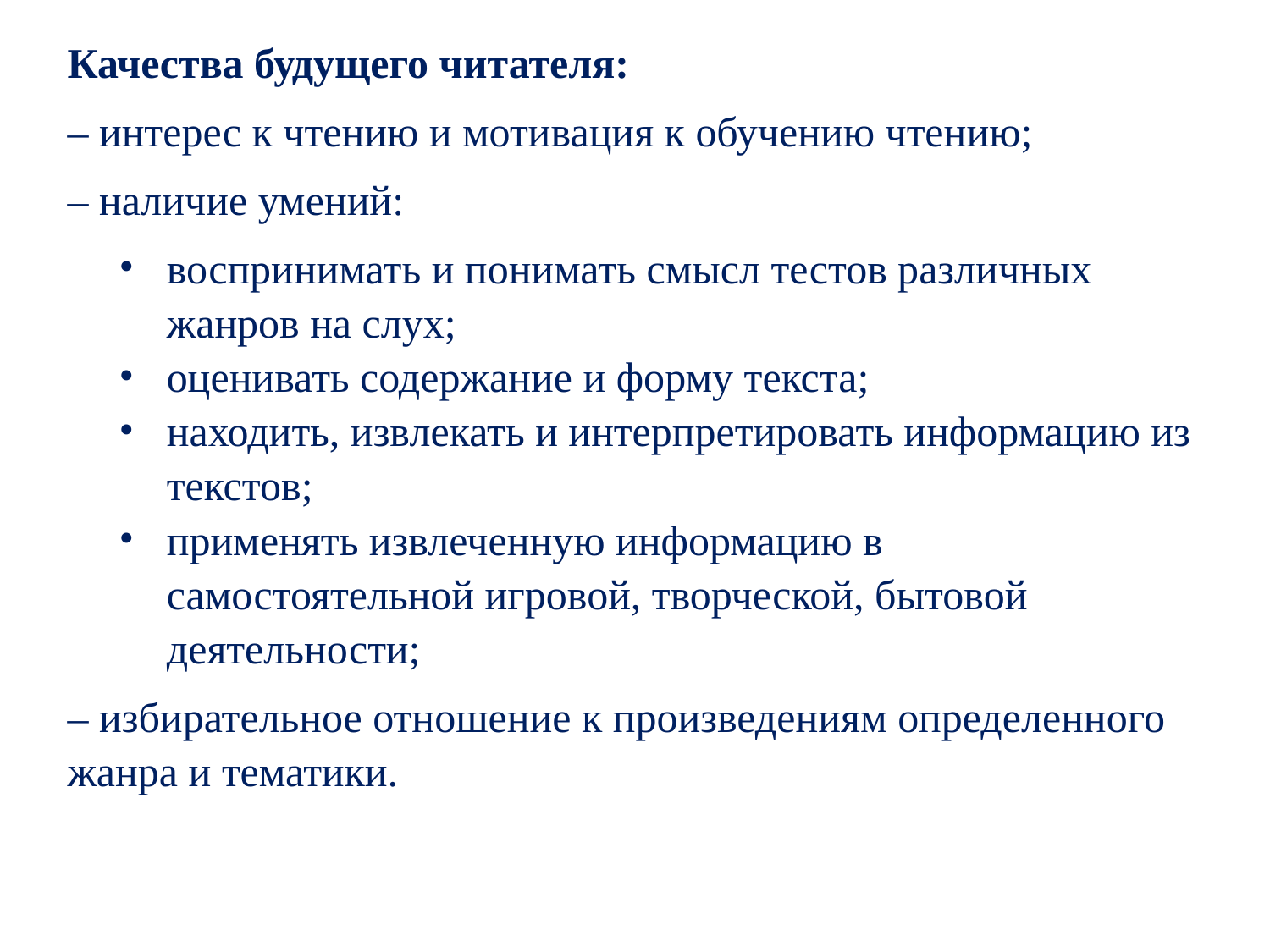

Качества будущего читателя:
– интерес к чтению и мотивация к обучению чтению;
– наличие умений:
воспринимать и понимать смысл тестов различных жанров на слух;
оценивать содержание и форму текста;
находить, извлекать и интерпретировать информацию из текстов;
применять извлеченную информацию в самостоятельной игровой, творческой, бытовой деятельности;
– избирательное отношение к произведениям определенного жанра и тематики.